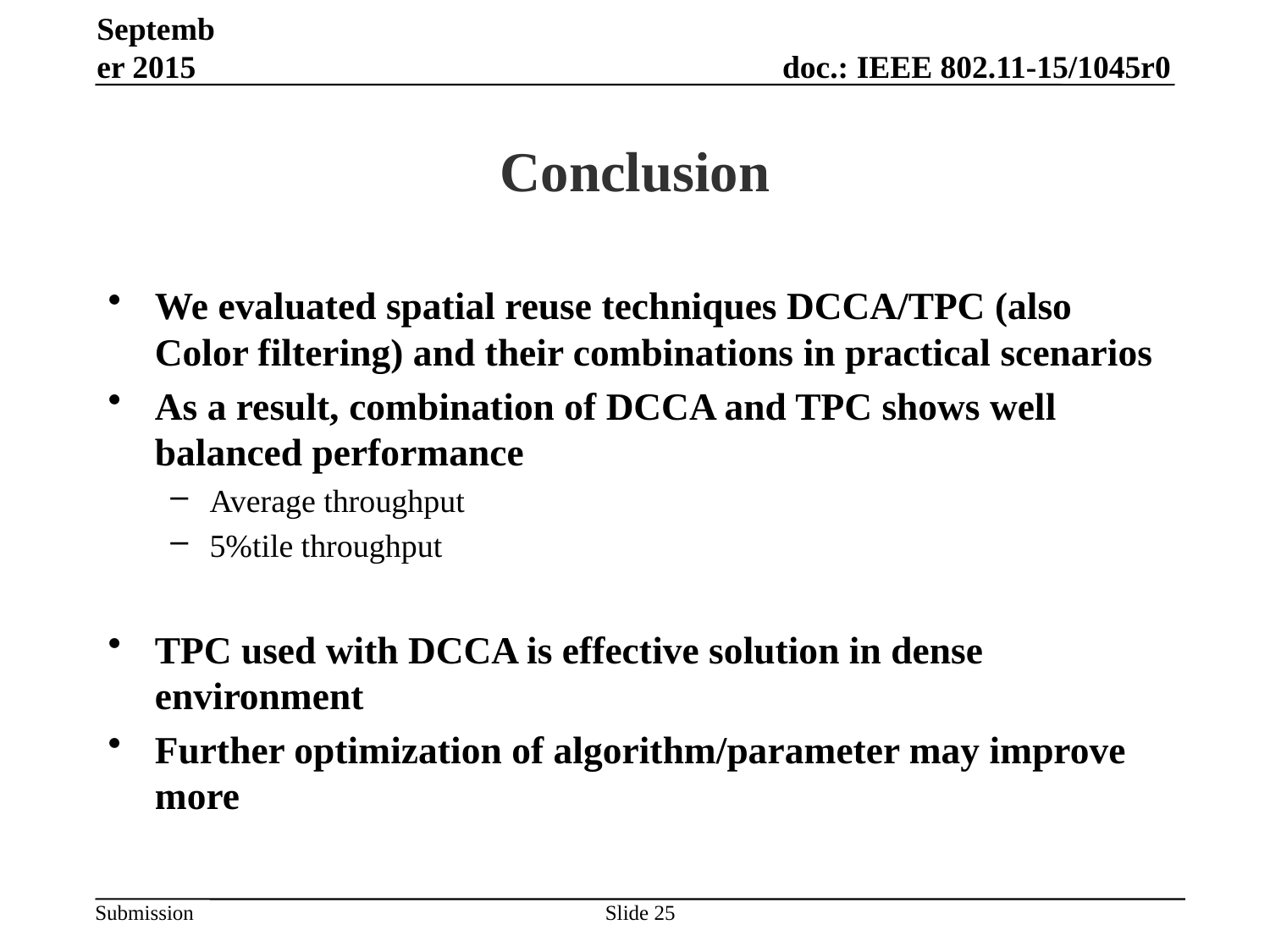

September 2015
# Conclusion
We evaluated spatial reuse techniques DCCA/TPC (also Color filtering) and their combinations in practical scenarios
As a result, combination of DCCA and TPC shows well balanced performance
Average throughput
5%tile throughput

TPC used with DCCA is effective solution in dense environment
Further optimization of algorithm/parameter may improve more

Slide 25
Takeshi Itagaki, Sony Corporation